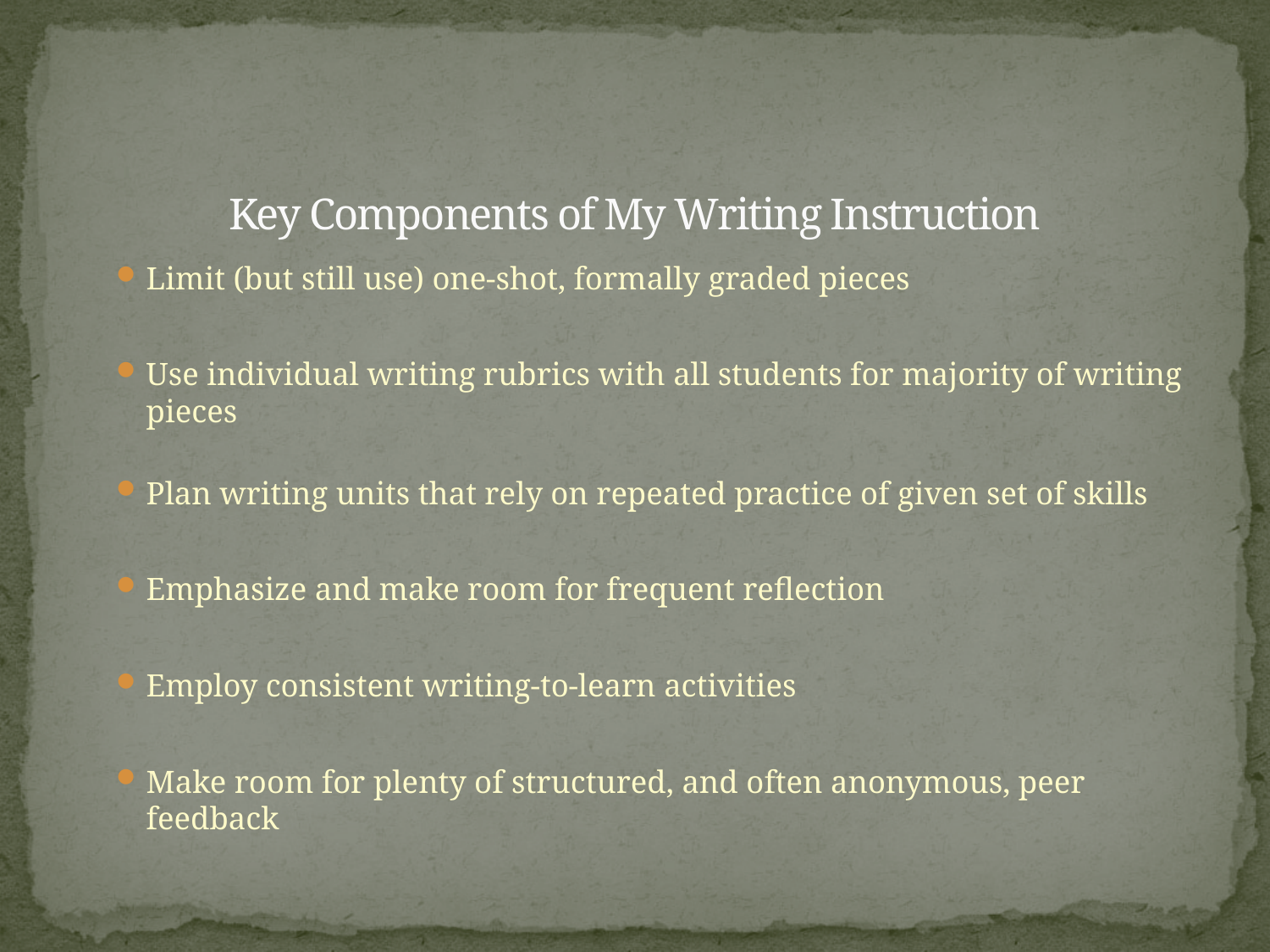

# Key Components of My Writing Instruction

Limit (but still use) one-shot, formally graded pieces

Use individual writing rubrics with all students for majority of writing pieces

Plan writing units that rely on repeated practice of given set of skills

Emphasize and make room for frequent reflection

Employ consistent writing-to-learn activities

Make room for plenty of structured, and often anonymous, peer feedback